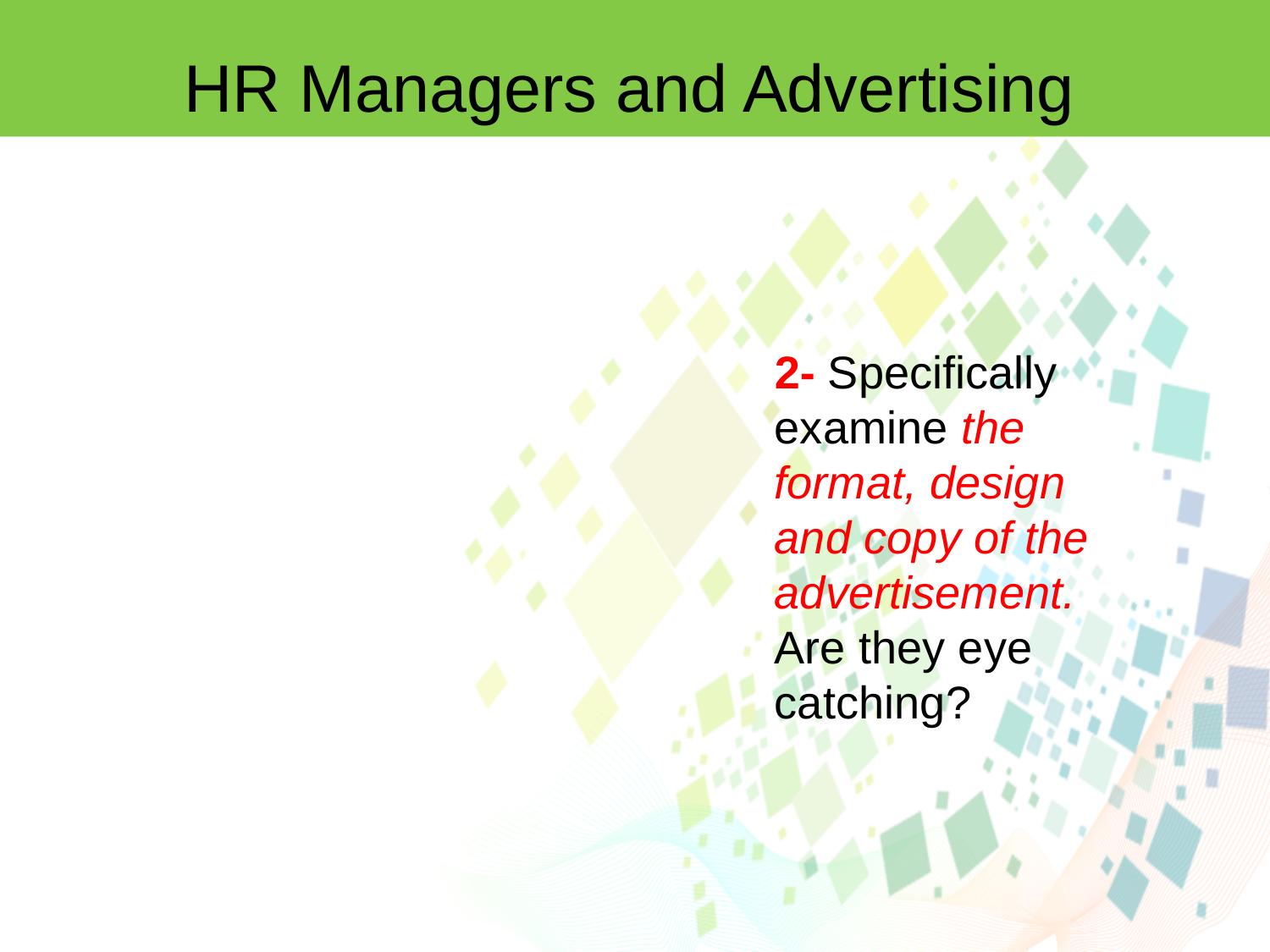

HR Managers and Advertising
2- Specifically examine the format, design and copy of the advertisement. Are they eye catching?